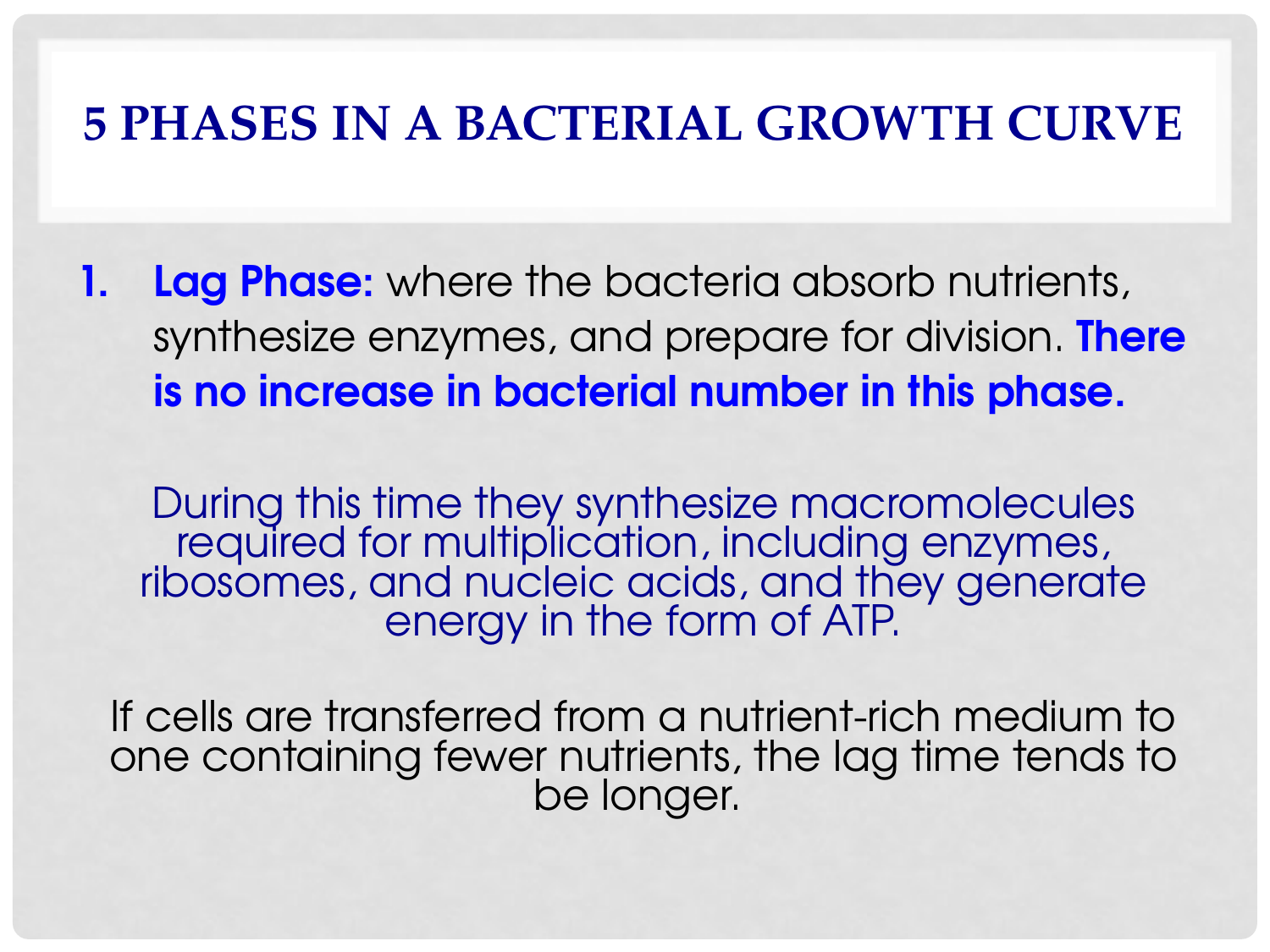

# 5 Phases in a Bacterial Growth Curve
Lag Phase: where the bacteria absorb nutrients, synthesize enzymes, and prepare for division. There is no increase in bacterial number in this phase.

During this time they synthesize macromolecules required for multiplication, including enzymes, ribosomes, and nucleic acids, and they generate energy in the form of ATP.

If cells are transferred from a nutrient-rich medium to one containing fewer nutrients, the lag time tends to be longer.